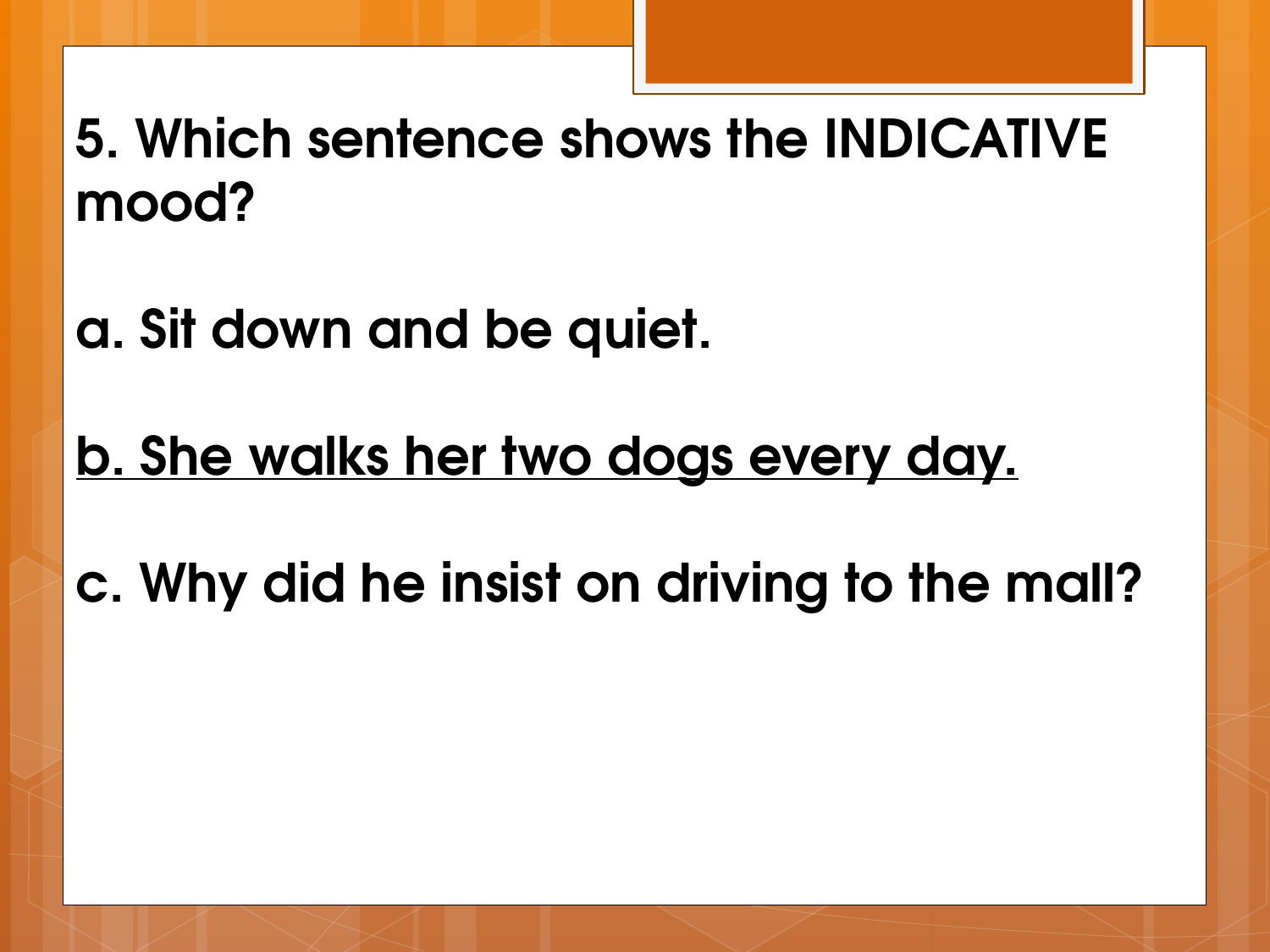

5. Which sentence shows the INDICATIVE mood?

a. Sit down and be quiet.
b. She walks her two dogs every day.
c. Why did he insist on driving to the mall?